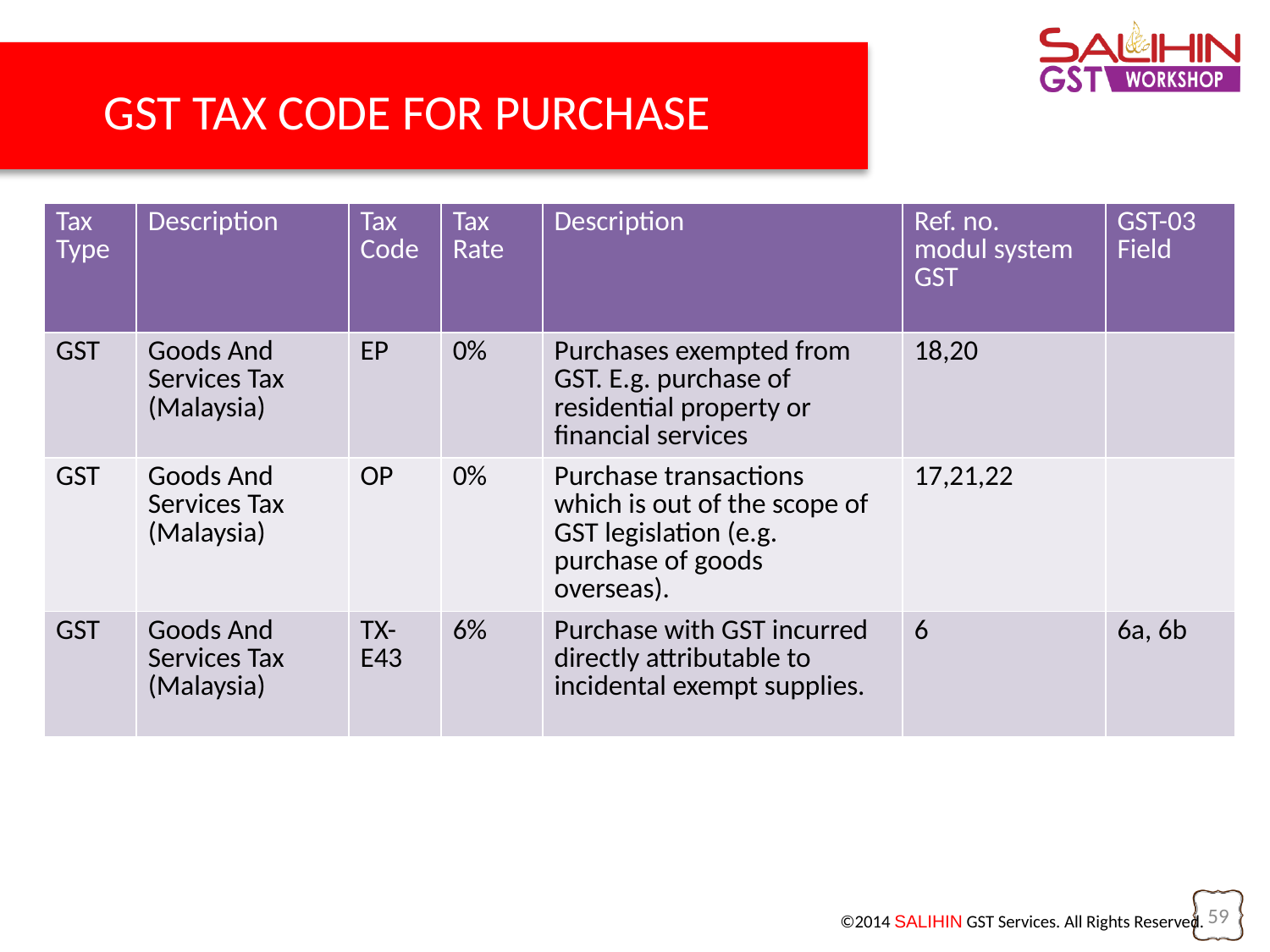

GST TAX CODE FOR PURCHASE

| Tax Type | Description | Tax Code | Tax Rate | Description | Ref. no. modul system GST | GST-03 Field |
| --- | --- | --- | --- | --- | --- | --- |
| GST | Goods And Services Tax (Malaysia) | EP | 0% | Purchases exempted from GST. E.g. purchase of residential property or financial services | 18,20 |  |
| GST | Goods And Services Tax (Malaysia) | OP | 0% | Purchase transactions which is out of the scope of GST legislation (e.g. purchase of goods overseas). | 17,21,22 |  |
| GST | Goods And Services Tax (Malaysia) | TX-E43 | 6% | Purchase with GST incurred directly attributable to incidental exempt supplies. | 6 | 6a, 6b |
59